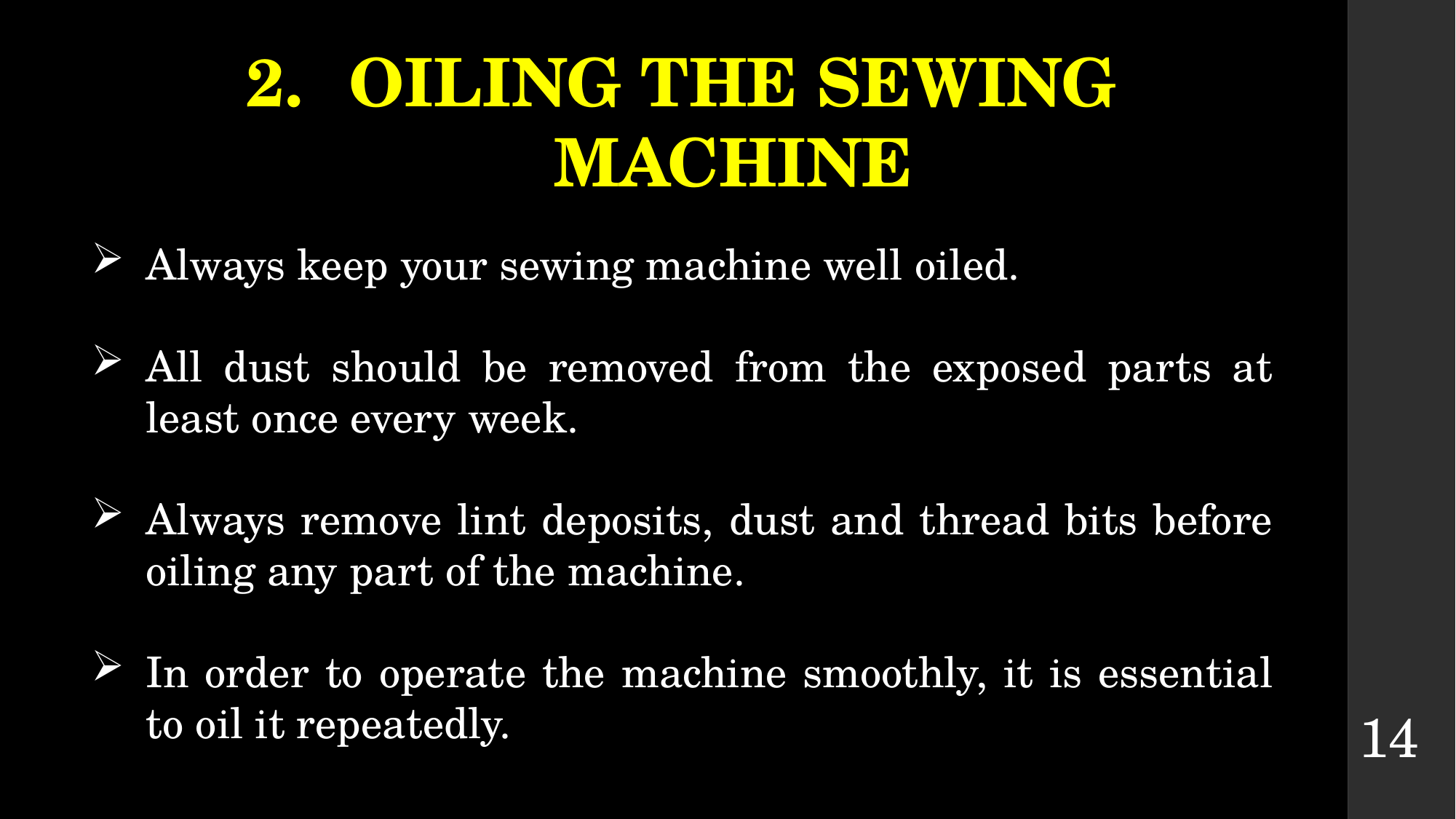

# OILING THE SEWING MACHINE
Always keep your sewing machine well oiled.

All dust should be removed from the exposed parts at least once every week.

Always remove lint deposits, dust and thread bits before oiling any part of the machine.

In order to operate the machine smoothly, it is essential to oil it repeatedly.
14